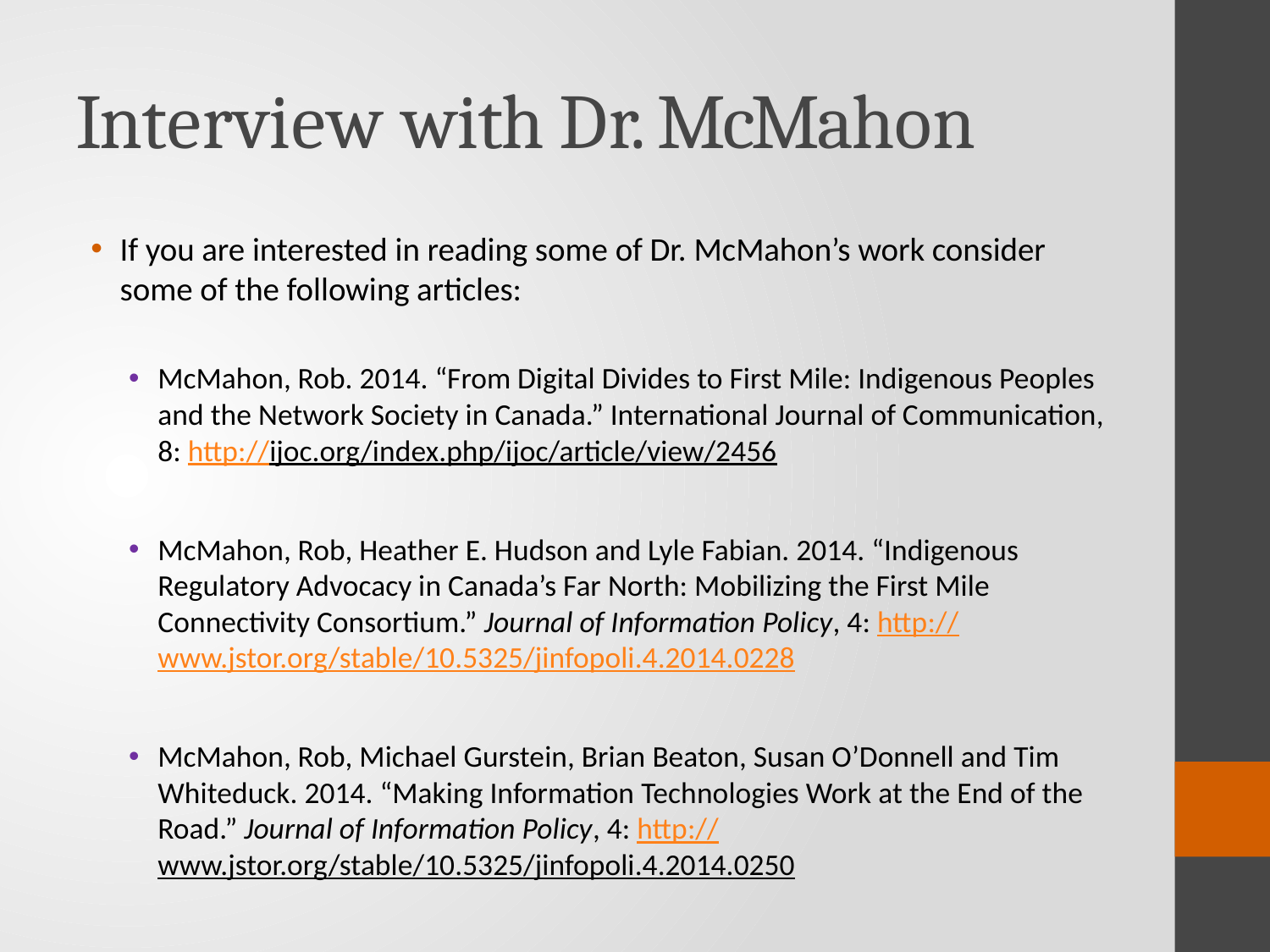

# Interview with Dr. McMahon
If you are interested in reading some of Dr. McMahon’s work consider some of the following articles:

McMahon, Rob. 2014. “From Digital Divides to First Mile: Indigenous Peoples and the Network Society in Canada.” International Journal of Communication, 8: http://ijoc.org/index.php/ijoc/article/view/2456

McMahon, Rob, Heather E. Hudson and Lyle Fabian. 2014. “Indigenous Regulatory Advocacy in Canada’s Far North: Mobilizing the First Mile Connectivity Consortium.” Journal of Information Policy, 4: http://www.jstor.org/stable/10.5325/jinfopoli.4.2014.0228

McMahon, Rob, Michael Gurstein, Brian Beaton, Susan O’Donnell and Tim Whiteduck. 2014. “Making Information Technologies Work at the End of the Road.” Journal of Information Policy, 4: http://www.jstor.org/stable/10.5325/jinfopoli.4.2014.0250